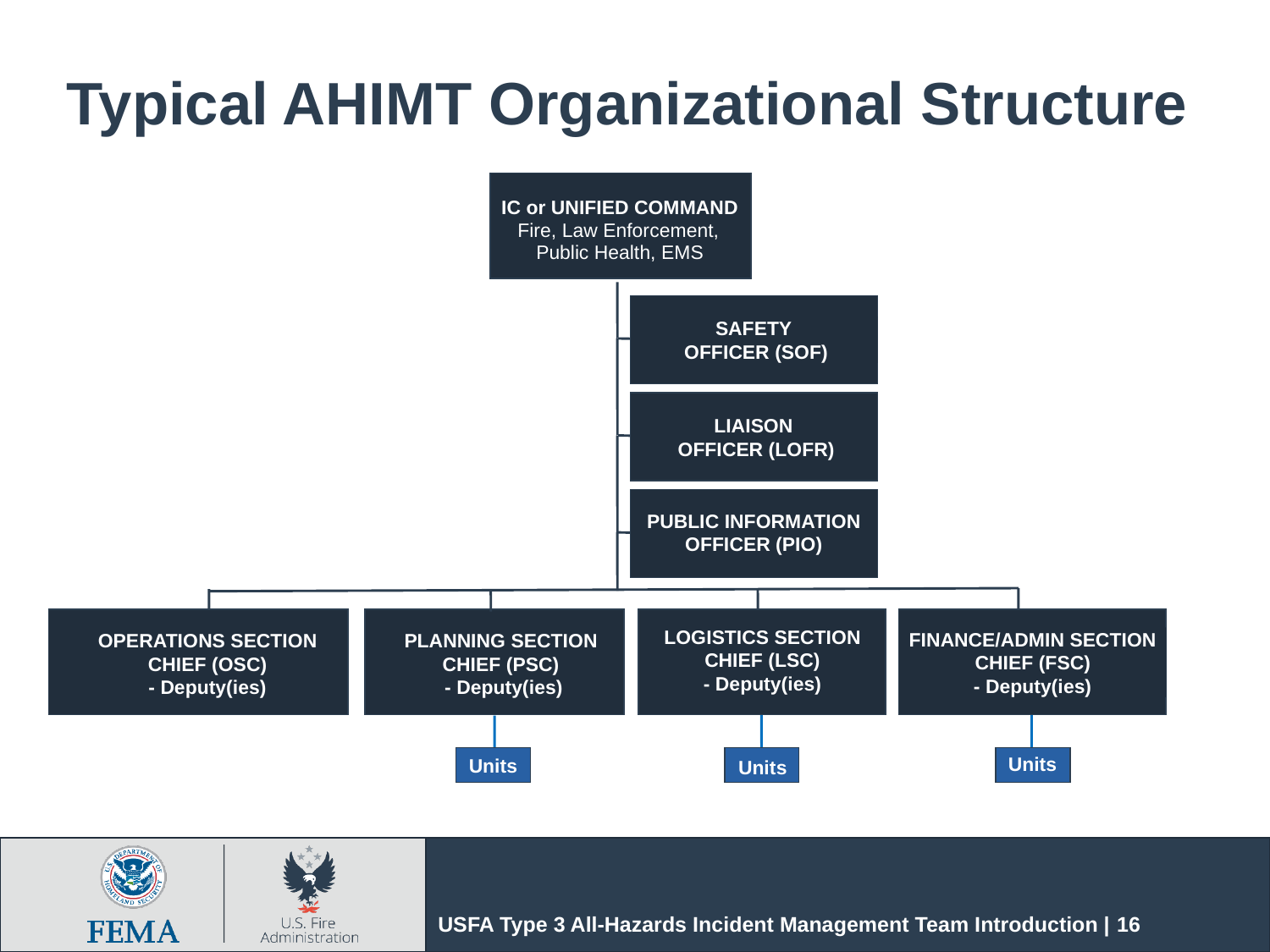

Typical AHIMT Organizational Structure

IC or UNIFIED COMMAND
UNIFIED COMMAND
Fire, Law Enforcement,
Fire, Law Enforcement,
Public Health, EMS
Public Health, EMS

SAFETY

OFFICER
SAFETY
OFFICER (SOF)

LIAISON
OFFICER (LOFR)

LIAISON

OFFICER

PUBLIC INFORMATION

OFFICER
PUBLIC INFORMATION
OFFICER (PIO)

LOGISTICS SECTION CHIEF (LSC)
- Deputy(ies)
FINANCE/ADMIN SECTION CHIEF (FSC)
- Deputy(ies)
OPERATIONS SECTION
CHIEF (OSC)
- Deputy(ies)
PLANNING SECTION
CHIEF (PSC)
- Deputy(ies)
OPERATIONS SECTION
PLANNING SECTION
FINANCE/
LOGISTICS
CHIEF, DEPUTY(S)
CHIEF, DEPUTY(S)
ADMINISTRATION
SECTION CHIEF
Fire
-
LE
-
PH
-
EMS
Fire
-
LE
-
PH
-
EMS
SECTION CHIEF

Units
Units
Units
Units

USFA Type 3 All-Hazards Incident Management Team Introduction | 16